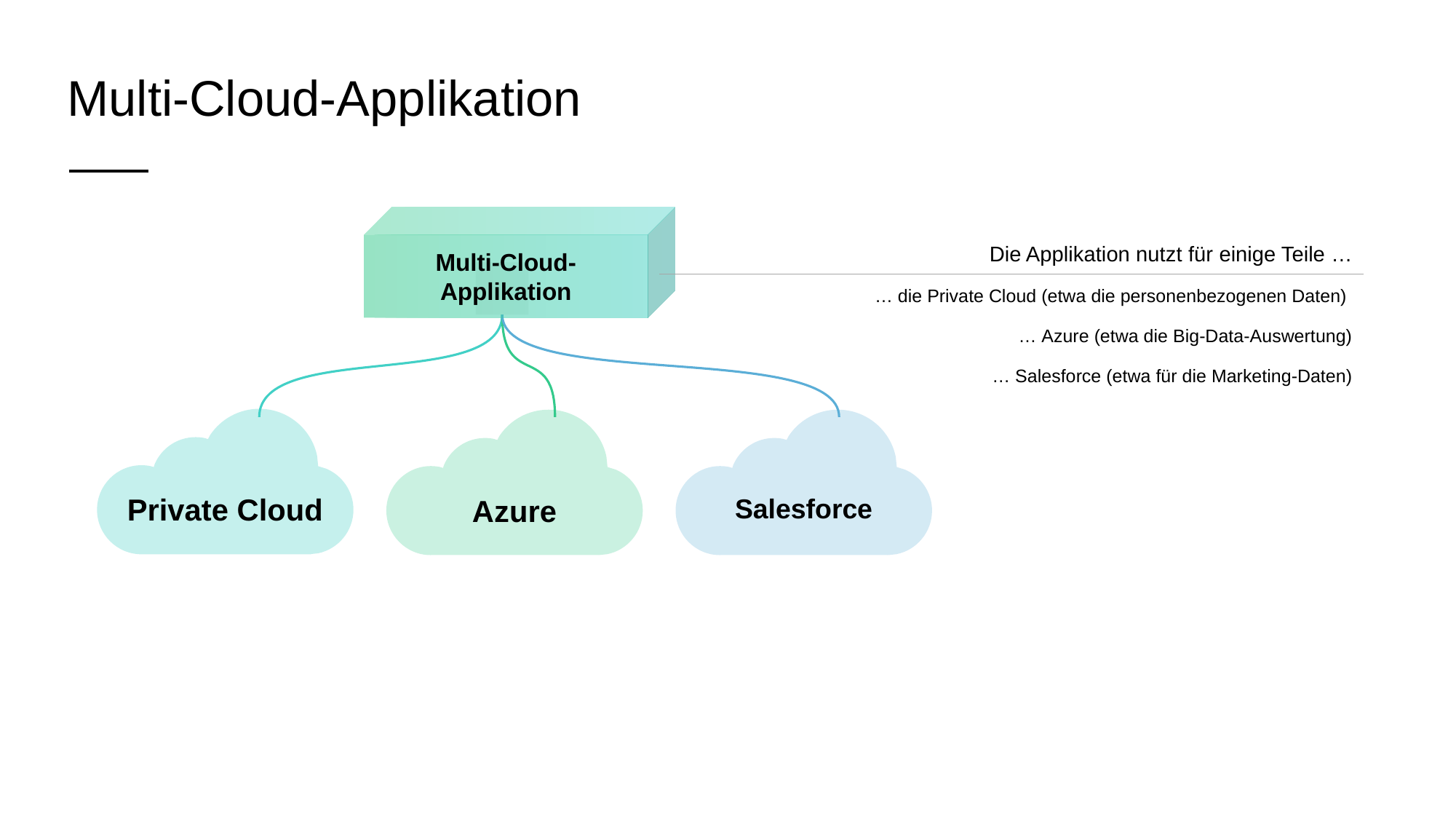

# Multi-Cloud-Applikation
Multi-Cloud-Applikation
Die Applikation nutzt für einige Teile …
… die Private Cloud (etwa die personenbezogenen Daten)
… Azure (etwa die Big-Data-Auswertung)
… Salesforce (etwa für die Marketing-Daten)

Private Cloud

Azure

Salesforce